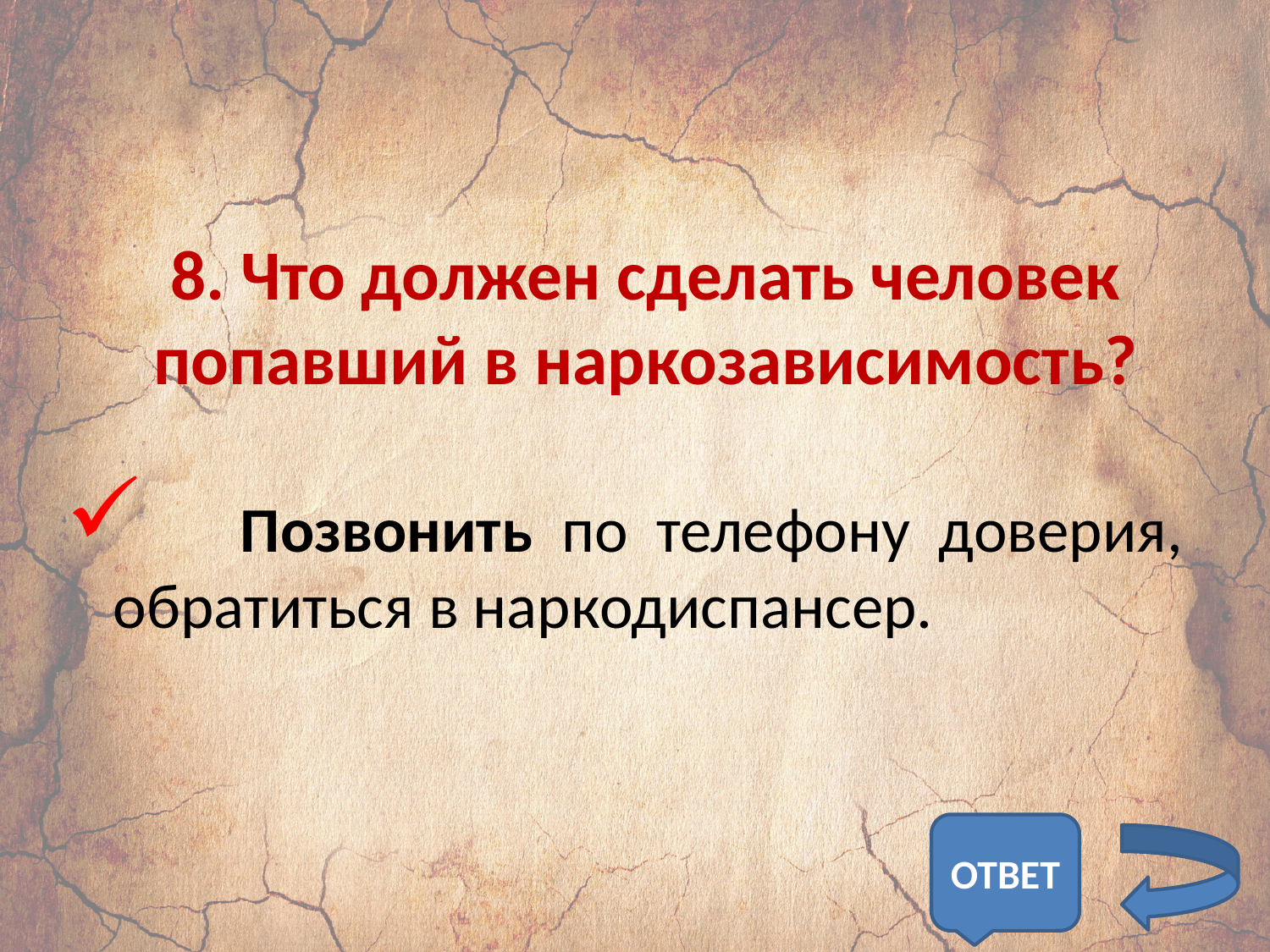

# 8. Что должен сделать человек попавший в наркозависимость?
	Позвонить по телефону доверия, обратиться в наркодиспансер.
ОТВЕТ